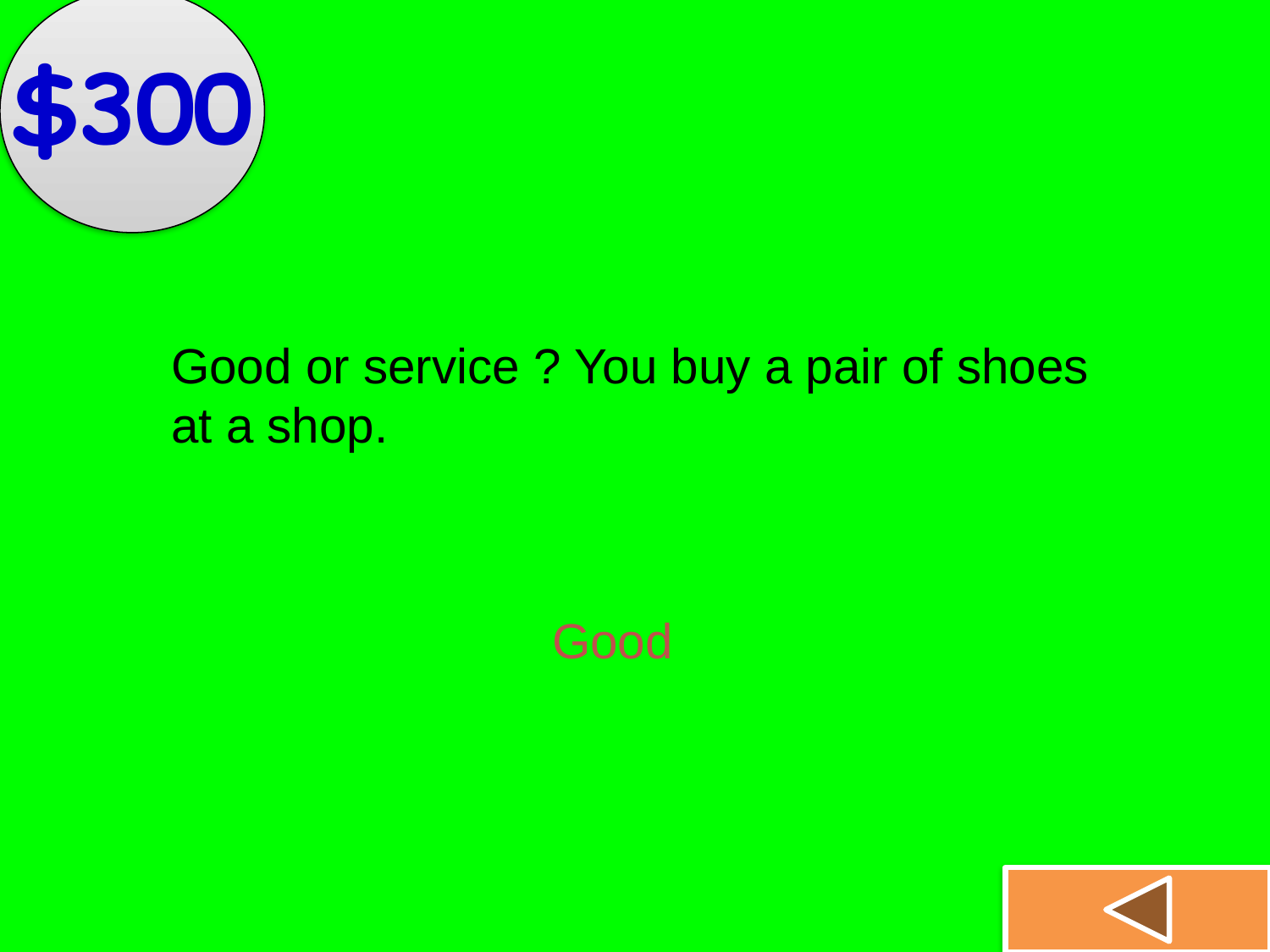

$300
Good or service ? You buy a pair of shoes at a shop.
Good